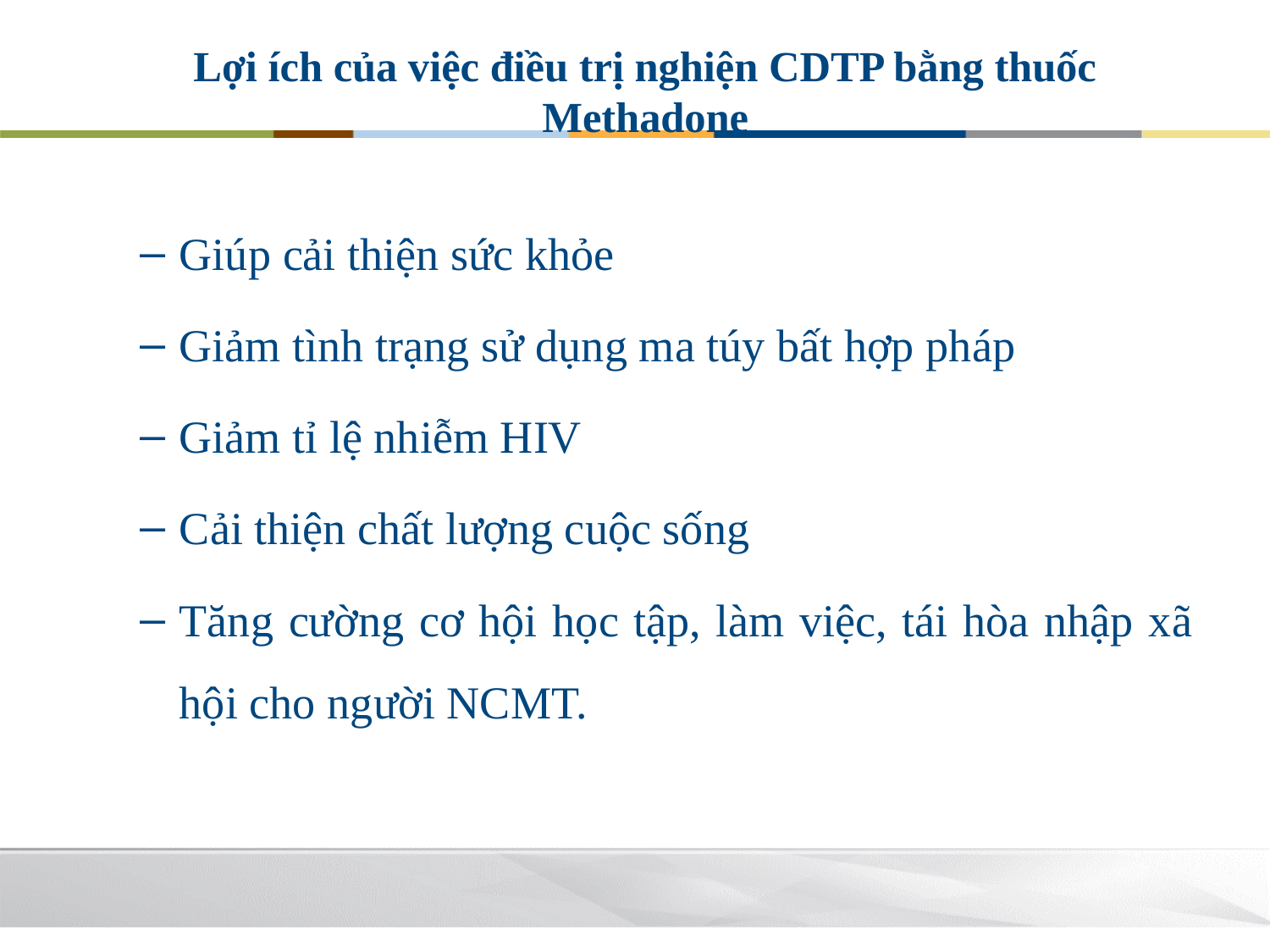

# Lợi ích của việc điều trị nghiện CDTP bằng thuốc Methadone
Giúp cải thiện sức khỏe
Giảm tình trạng sử dụng ma túy bất hợp pháp
Giảm tỉ lệ nhiễm HIV
Cải thiện chất lượng cuộc sống
Tăng cường cơ hội học tập, làm việc, tái hòa nhập xã hội cho người NCMT.